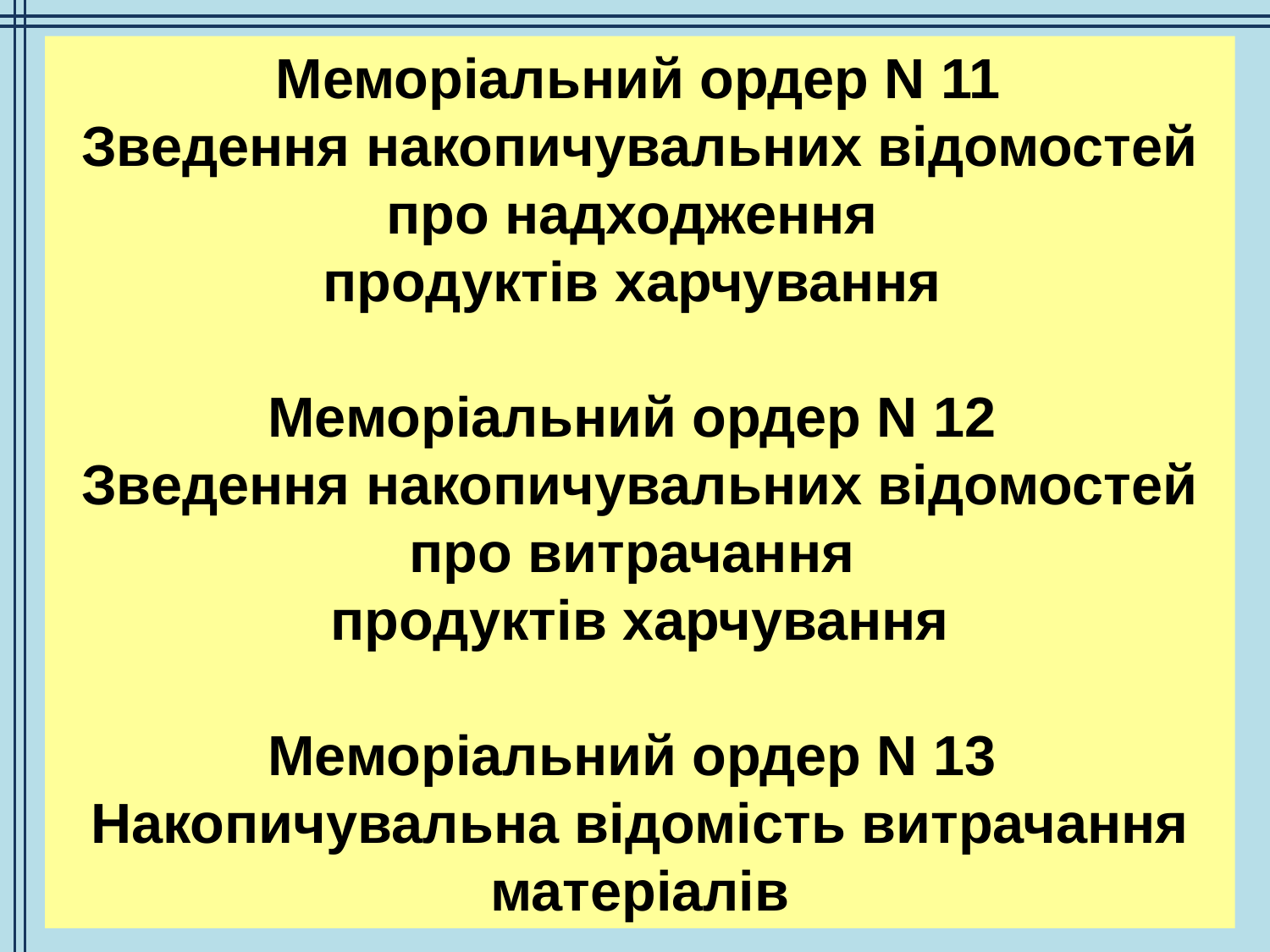

Меморіальний ордер N 11
Зведення накопичувальних відомостей про надходження
продуктів харчування

Меморіальний ордер N 12
Зведення накопичувальних відомостей про витрачання
продуктів харчування

Меморіальний ордер N 13
Накопичувальна відомість витрачання матеріалів